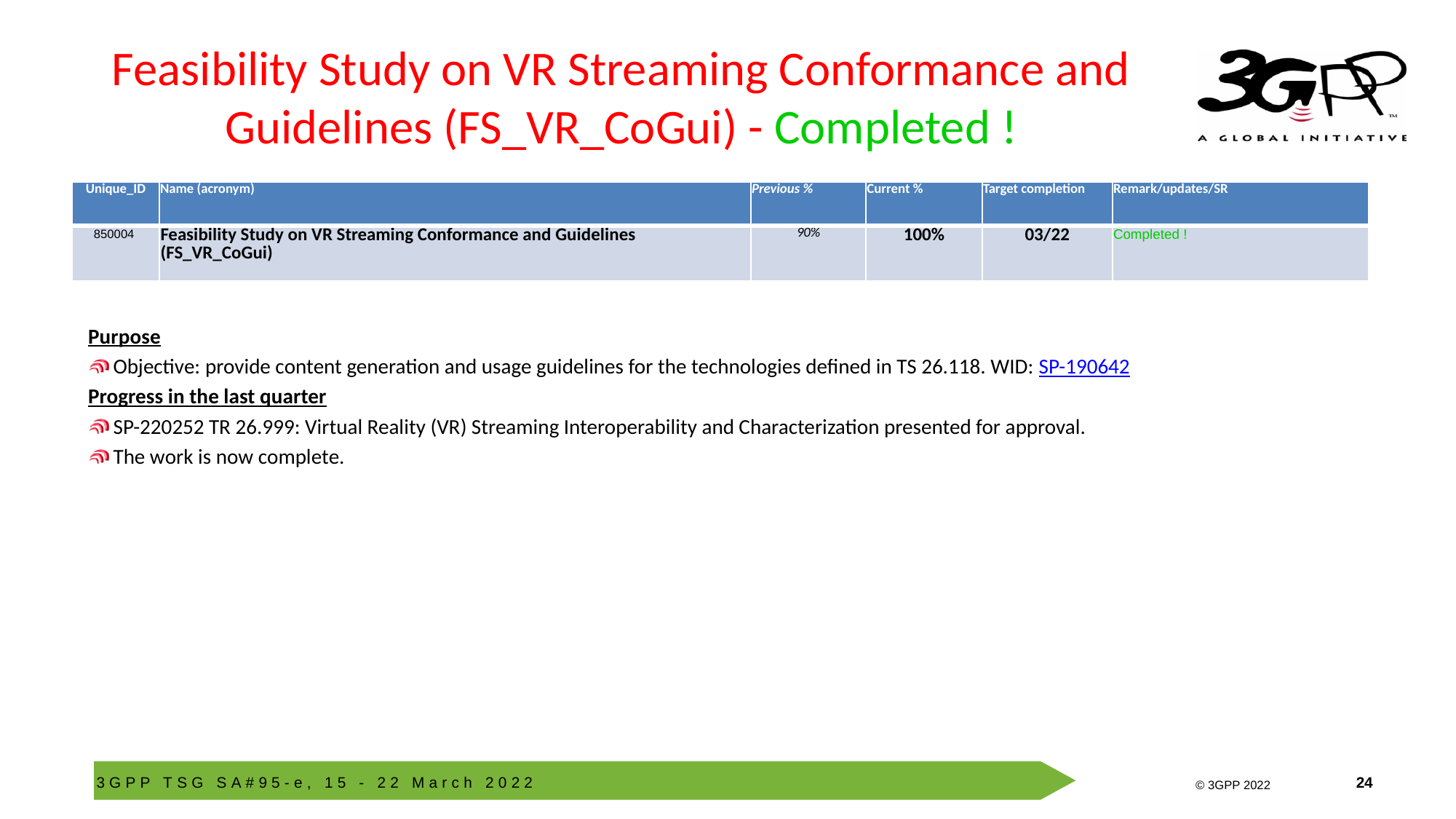

# Feasibility Study on VR Streaming Conformance and Guidelines (FS_VR_CoGui) - Completed !
| Unique\_ID | Name (acronym) | Previous % | Current % | Target completion | Remark/updates/SR |
| --- | --- | --- | --- | --- | --- |
| 850004 | Feasibility Study on VR Streaming Conformance and Guidelines (FS\_VR\_CoGui) | 90% | 100% | 03/22 | Completed ! |
Purpose
 Objective: provide content generation and usage guidelines for the technologies defined in TS 26.118. WID: SP-190642
Progress in the last quarter
 SP-220252 TR 26.999: Virtual Reality (VR) Streaming Interoperability and Characterization presented for approval.
 The work is now complete.